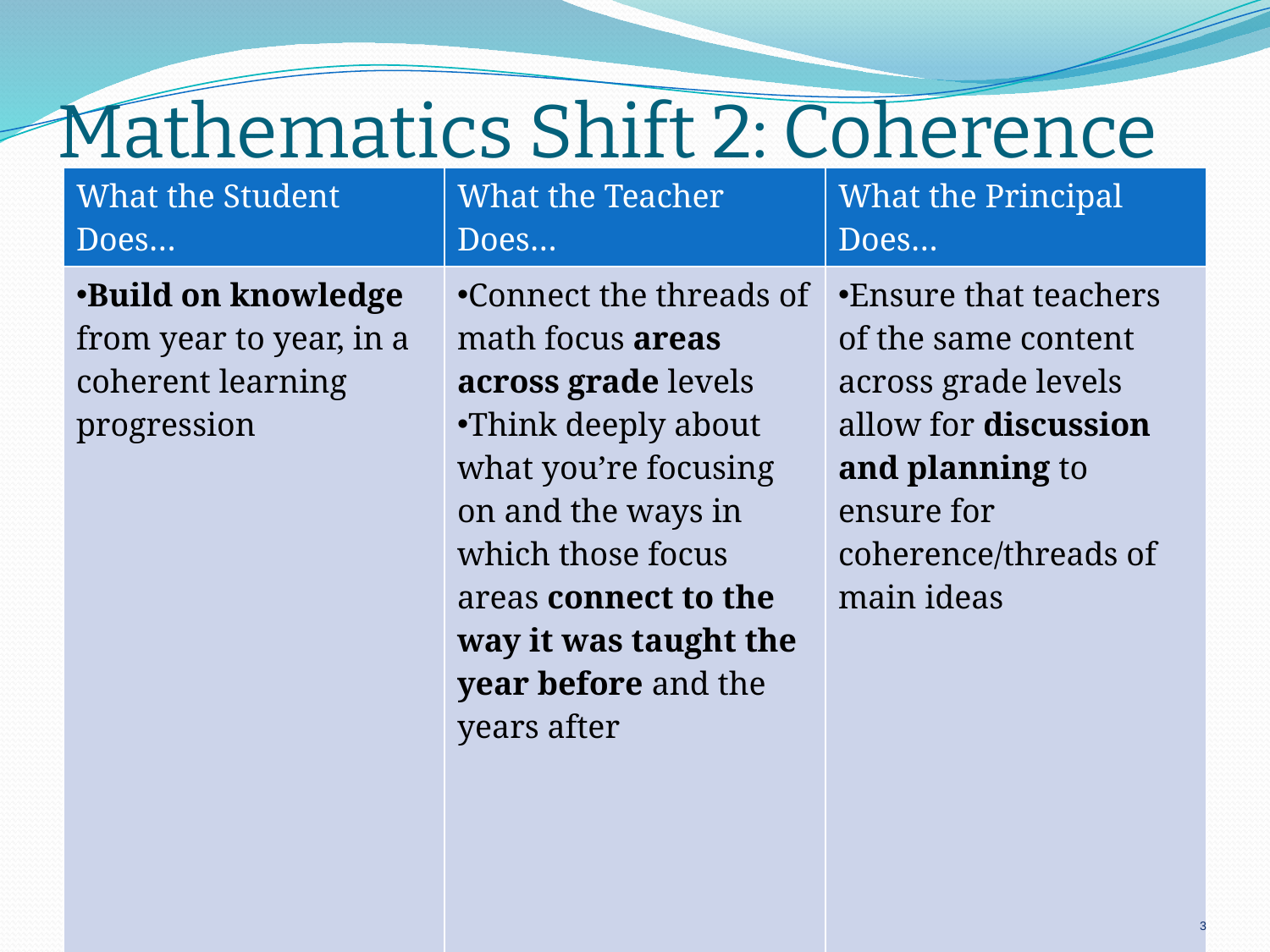

# Mathematics Shift 2: Coherence
| What the Student Does… | What the Teacher Does… | What the Principal Does… |
| --- | --- | --- |
| Build on knowledge from year to year, in a coherent learning progression | Connect the threads of math focus areas across grade levels Think deeply about what you’re focusing on and the ways in which those focus areas connect to the way it was taught the year before and the years after | Ensure that teachers of the same content across grade levels allow for discussion and planning to ensure for coherence/threads of main ideas |
3